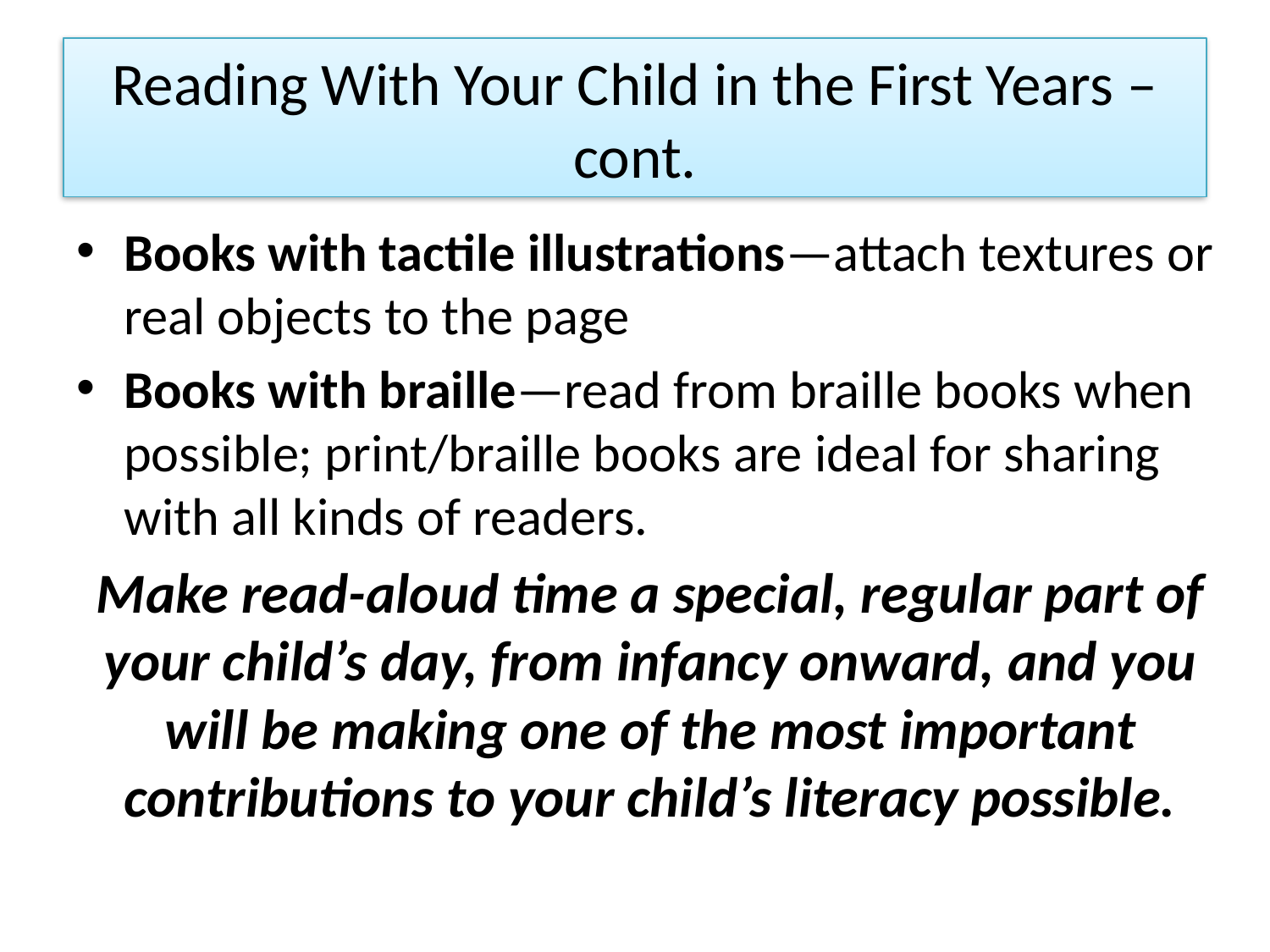

# Reading With Your Child in the First Years – cont.
Books with tactile illustrations—attach textures or real objects to the page
Books with braille—read from braille books when possible; print/braille books are ideal for sharing with all kinds of readers.
Make read-aloud time a special, regular part of your child’s day, from infancy onward, and you will be making one of the most important contributions to your child’s literacy possible.